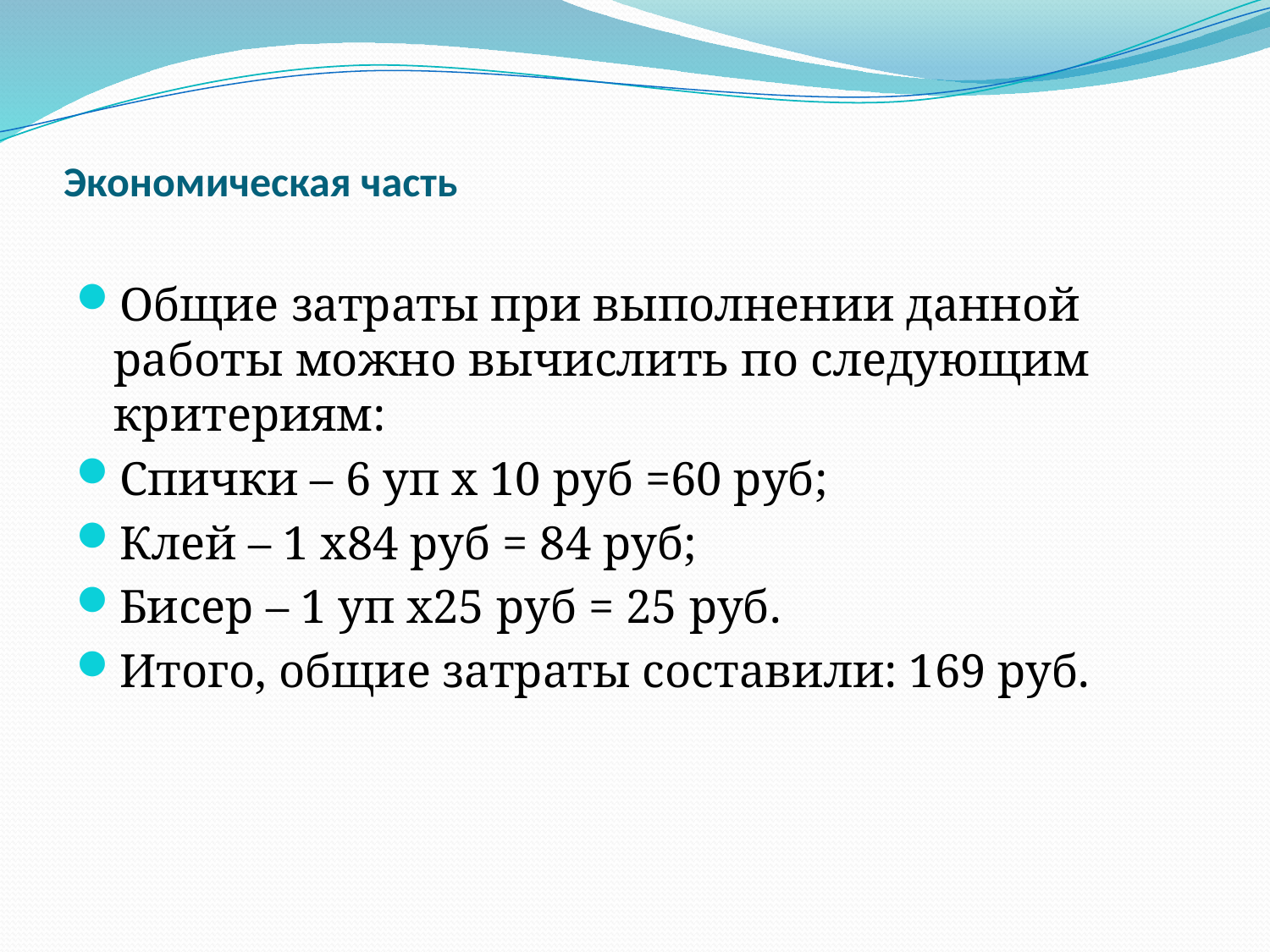

# Экономическая часть
Общие затраты при выполнении данной работы можно вычислить по следующим критериям:
Спички – 6 уп х 10 руб =60 руб;
Клей – 1 х84 руб = 84 руб;
Бисер – 1 уп х25 руб = 25 руб.
Итого, общие затраты составили: 169 руб.